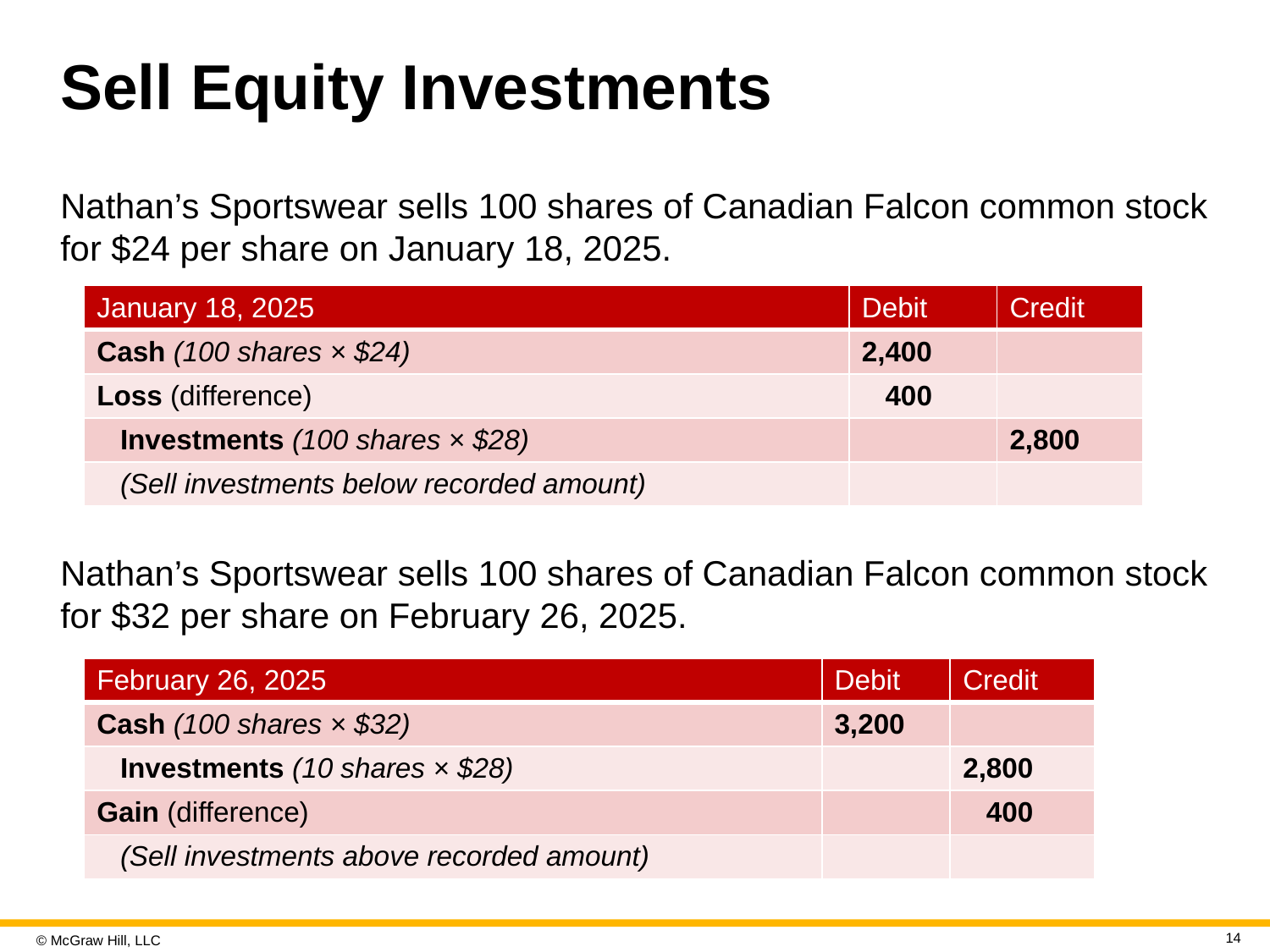

# Sell Equity Investments
Nathan’s Sportswear sells 100 shares of Canadian Falcon common stock for $24 per share on January 18, 2025.
| January 18, 2025 | Debit | Credit |
| --- | --- | --- |
| Cash (100 shares × $24) | 2,400 |  |
| Loss (difference) | 400 |  |
| Investments (100 shares × $28) |  | 2,800 |
| (Sell investments below recorded amount) |  |  |
Nathan’s Sportswear sells 100 shares of Canadian Falcon common stock for $32 per share on February 26, 2025.
| February 26, 2025 | Debit | Credit |
| --- | --- | --- |
| Cash (100 shares × $32) | 3,200 |  |
| Investments (10 shares × $28) |  | 2,800 |
| Gain (difference) |  | 400 |
| (Sell investments above recorded amount) |  |  |
14